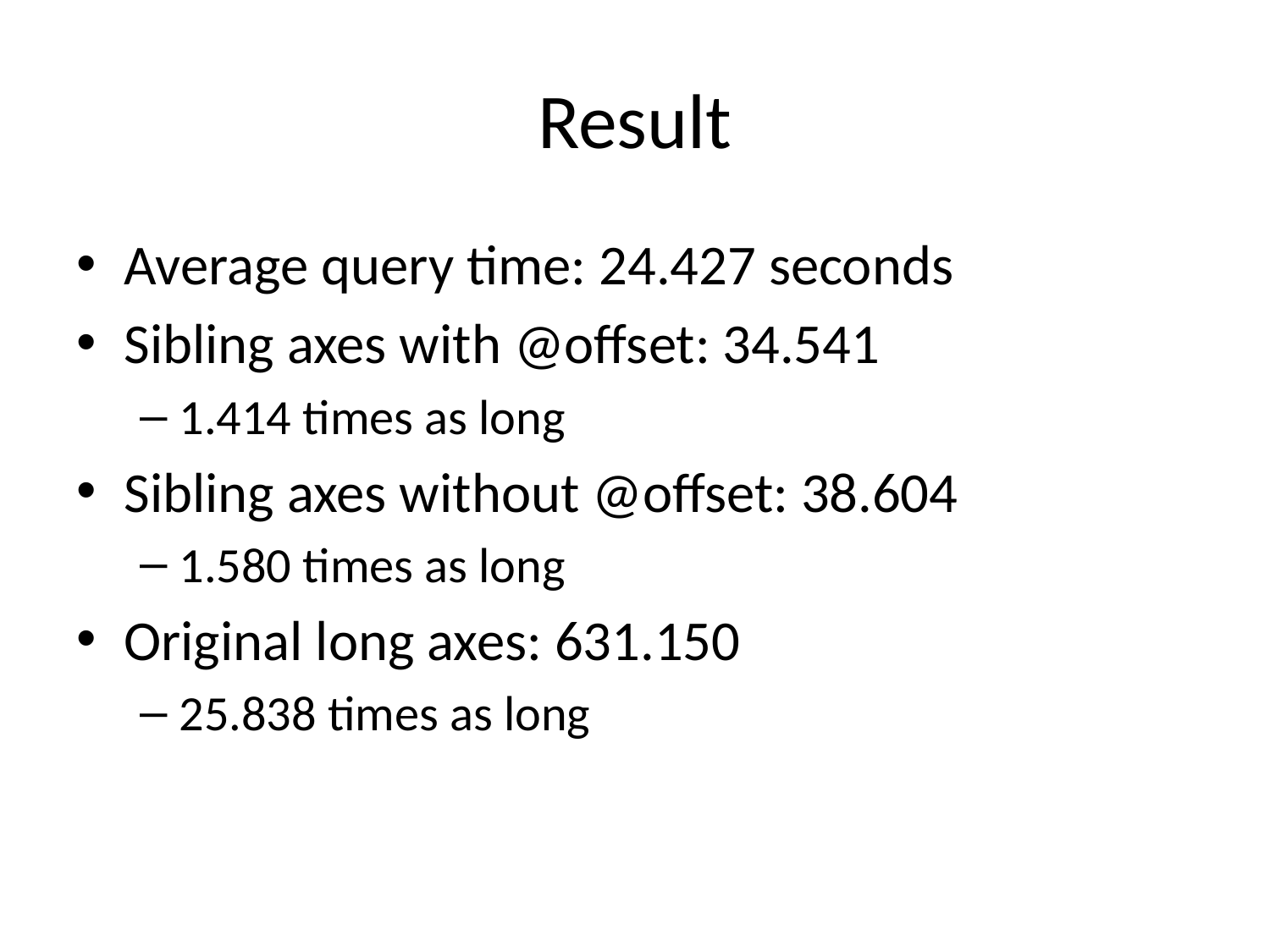

# Result
Average query time: 24.427 seconds
Sibling axes with @offset: 34.541
1.414 times as long
Sibling axes without @offset: 38.604
1.580 times as long
Original long axes: 631.150
25.838 times as long